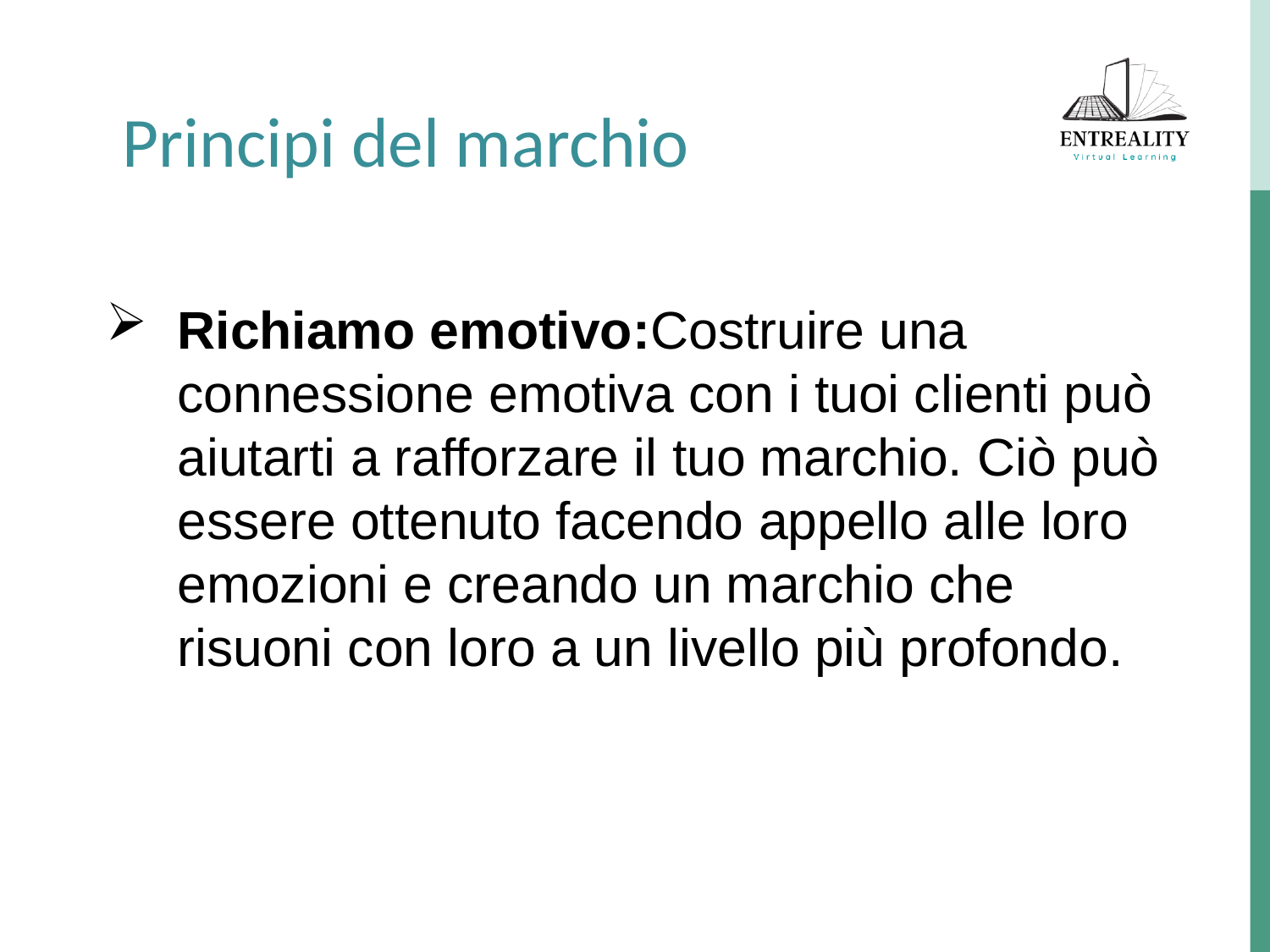

Principi del marchio
Richiamo emotivo:Costruire una connessione emotiva con i tuoi clienti può aiutarti a rafforzare il tuo marchio. Ciò può essere ottenuto facendo appello alle loro emozioni e creando un marchio che risuoni con loro a un livello più profondo.